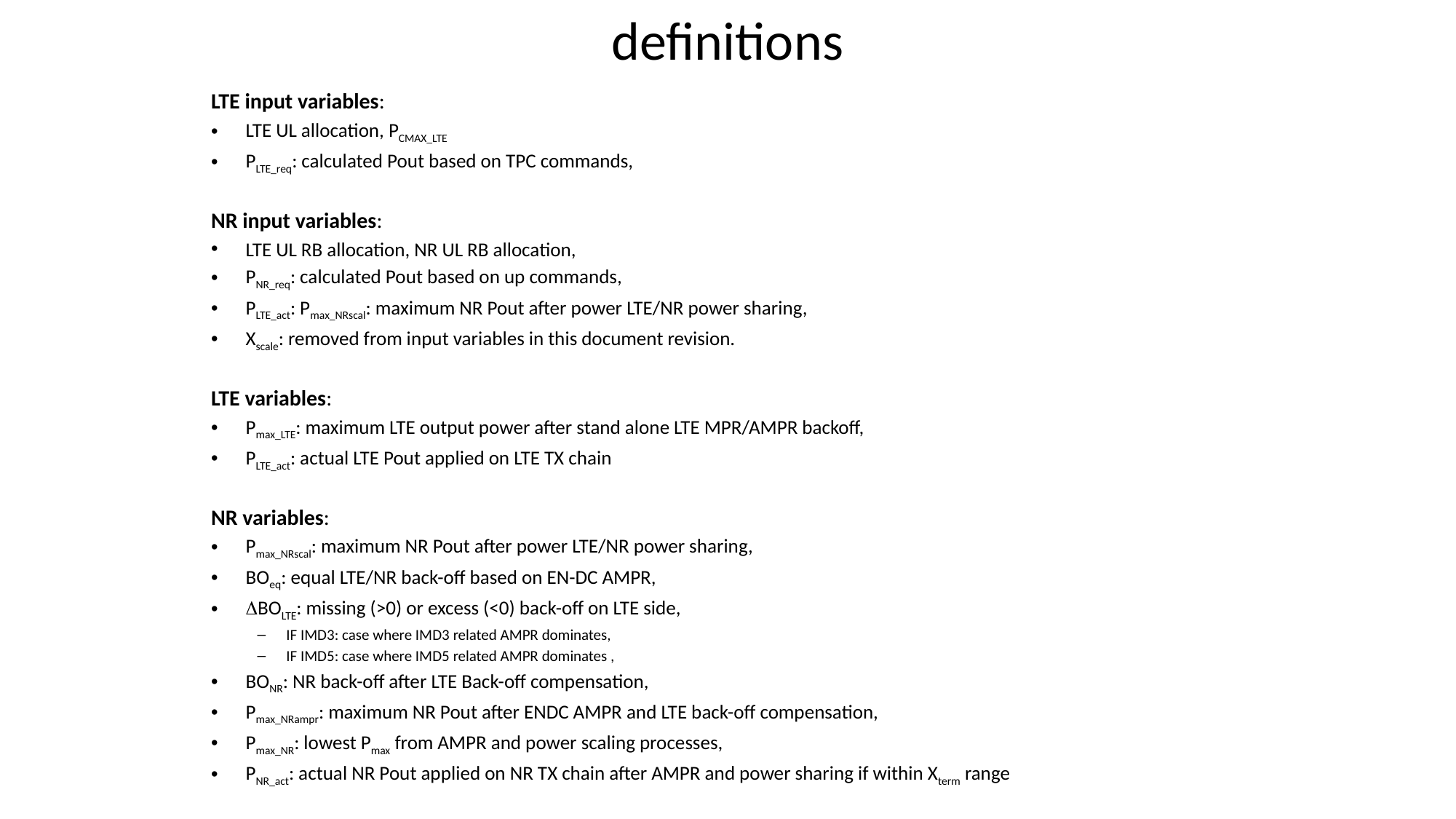

# definitions
LTE input variables:
LTE UL allocation, PCMAX_LTE
PLTE_req: calculated Pout based on TPC commands,

NR input variables:
LTE UL RB allocation, NR UL RB allocation,
PNR_req: calculated Pout based on up commands,
PLTE_act: Pmax_NRscal: maximum NR Pout after power LTE/NR power sharing,
Xscale: removed from input variables in this document revision.

LTE variables:
Pmax_LTE: maximum LTE output power after stand alone LTE MPR/AMPR backoff,
PLTE_act: actual LTE Pout applied on LTE TX chain

NR variables:
Pmax_NRscal: maximum NR Pout after power LTE/NR power sharing,
BOeq: equal LTE/NR back-off based on EN-DC AMPR,
ΔBOLTE: missing (>0) or excess (<0) back-off on LTE side,
IF IMD3: case where IMD3 related AMPR dominates,
IF IMD5: case where IMD5 related AMPR dominates ,
BONR: NR back-off after LTE Back-off compensation,
Pmax_NRampr: maximum NR Pout after ENDC AMPR and LTE back-off compensation,
Pmax_NR: lowest Pmax from AMPR and power scaling processes,
PNR_act: actual NR Pout applied on NR TX chain after AMPR and power sharing if within Xterm range